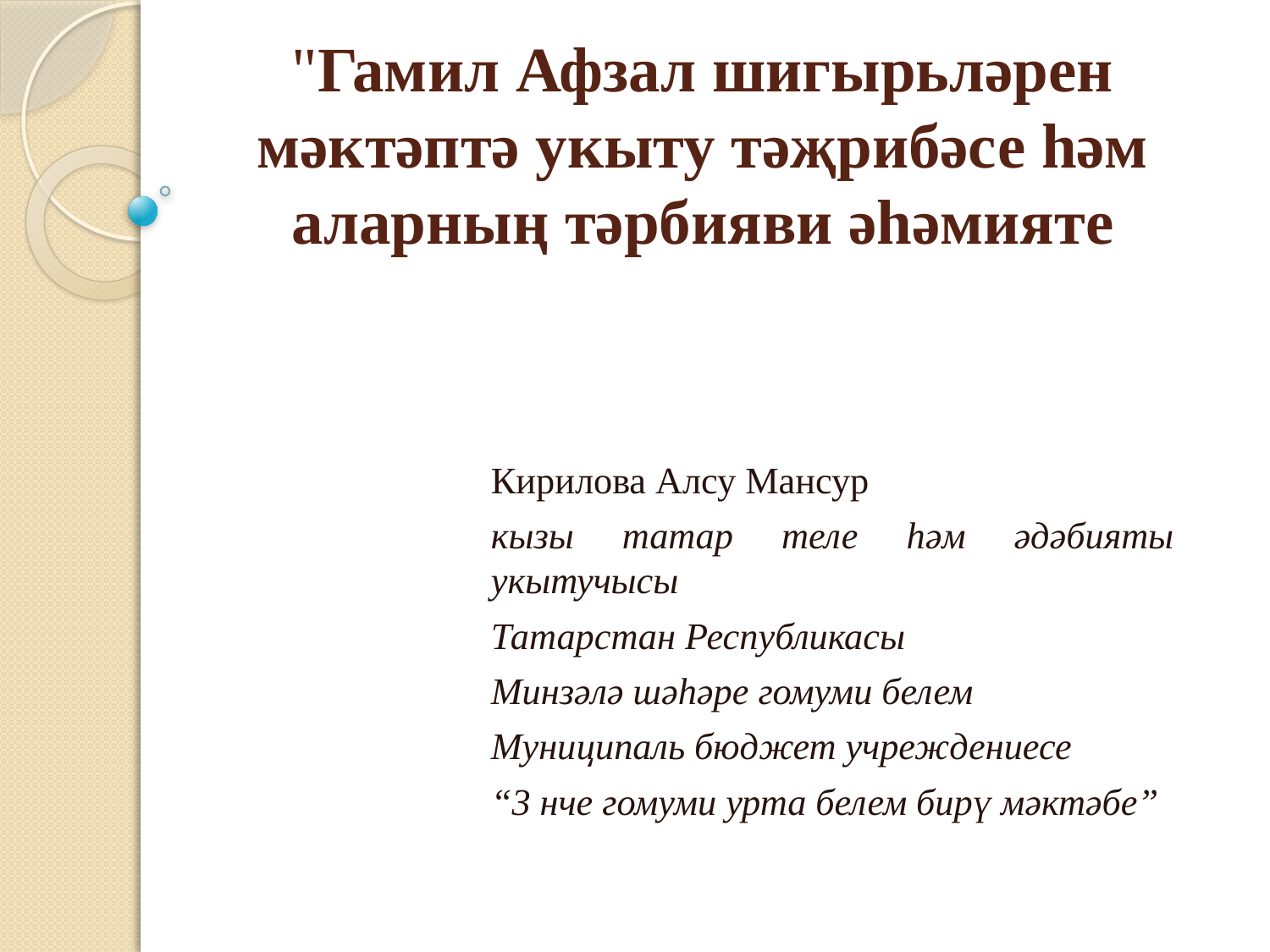

# "Гамил Афзал шигырьләрен мәктәптә укыту тәҗрибәсе һәм аларның тәрбияви әһәмияте
Кирилова Алсу Мансур
кызы татар теле һәм әдәбияты укытучысы
Татарстан Республикасы
Минзәлә шәһәре гомуми белем
Муниципаль бюджет учреждениесе
“3 нче гомуми урта белем бирү мәктәбе”